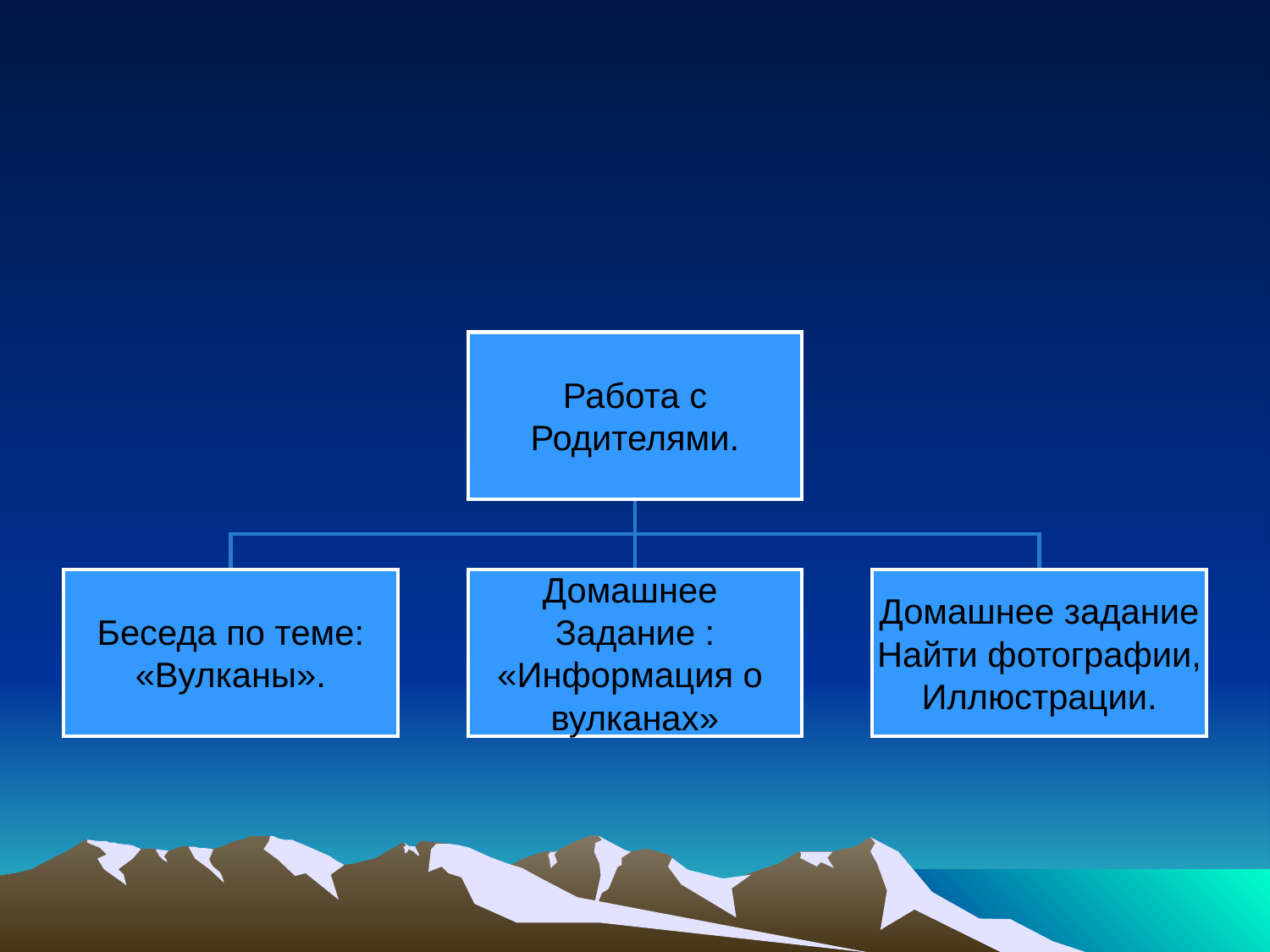

Работа с
Родителями.
Беседа по теме:
«Вулканы».
Домашнее
Задание :
«Информация о
вулканах»
Домашнее задание
Найти фотографии,
Иллюстрации.